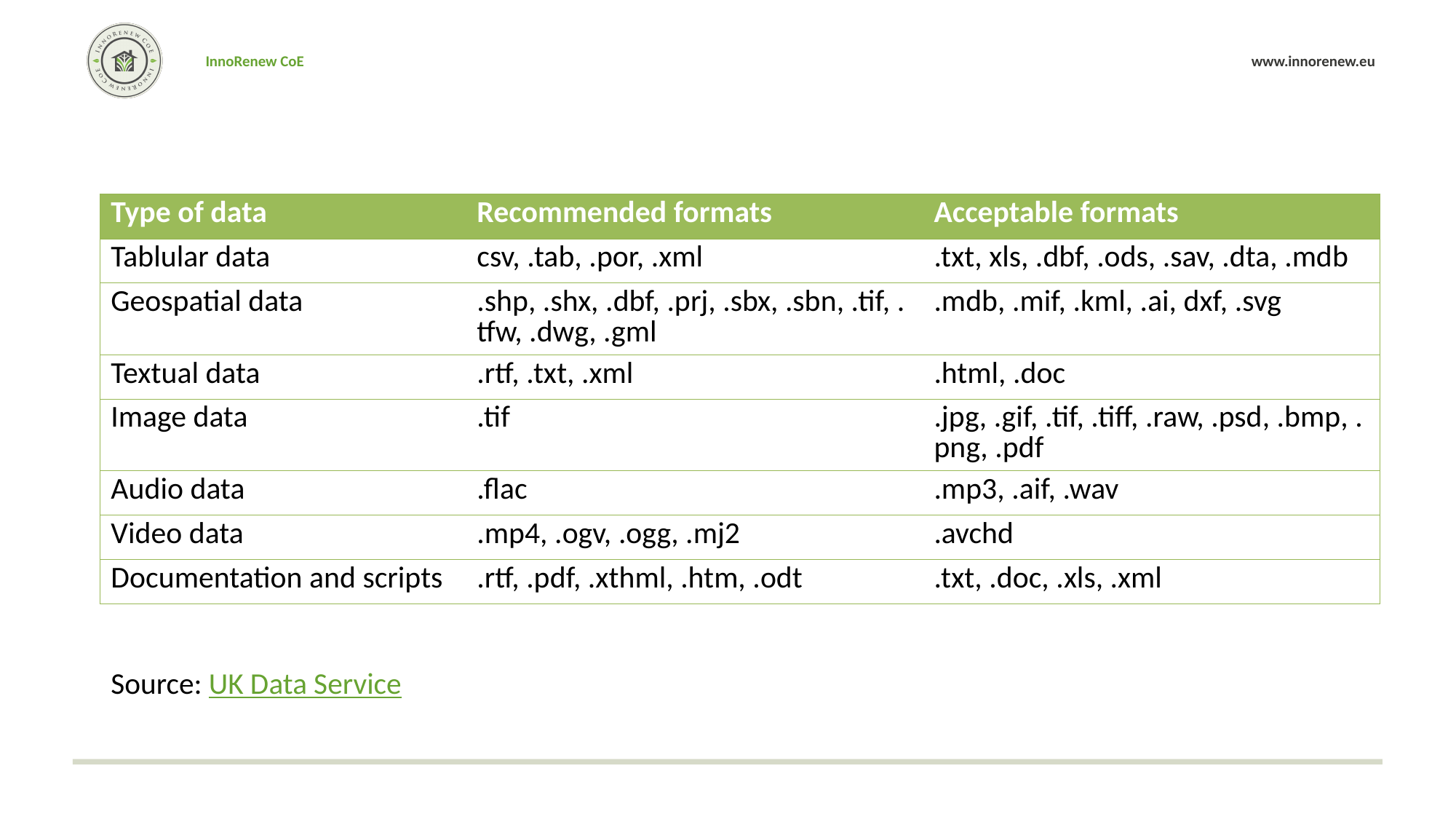

| Type of data | Recommended formats | Acceptable formats |
| --- | --- | --- |
| Tablular data | csv, .tab, .por, .xml | .txt, xls, .dbf, .ods, .sav, .dta, .mdb |
| Geospatial data | .shp, .shx, .dbf, .prj, .sbx, .sbn, .tif, .tfw, .dwg, .gml | .mdb, .mif, .kml, .ai, dxf, .svg |
| Textual data | .rtf, .txt, .xml | .html, .doc |
| Image data | .tif | .jpg, .gif, .tif, .tiff, .raw, .psd, .bmp, .png, .pdf |
| Audio data | .flac | .mp3, .aif, .wav |
| Video data | .mp4, .ogv, .ogg, .mj2 | .avchd |
| Documentation and scripts | .rtf, .pdf, .xthml, .htm, .odt | .txt, .doc, .xls, .xml |
Source: UK Data Service
Jan 2020
rd-alliance.org 		@resdatall | @rda_europe
12